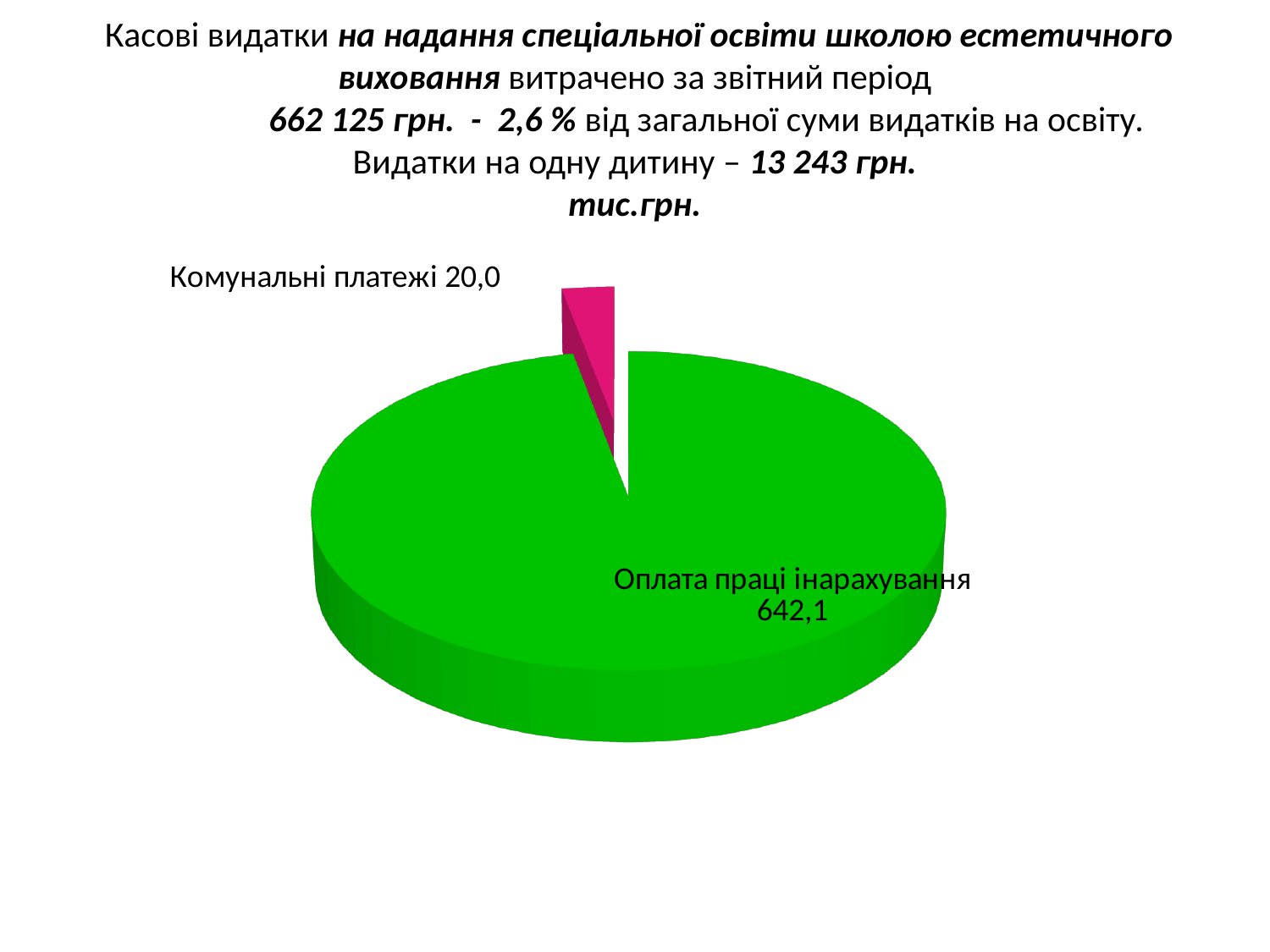

# Касові видатки на надання спеціальної освіти школою естетичного виховання витрачено за звітний період 662 125 грн.  -  2,6 % від загальної суми видатків на освіту. Видатки на одну дитину – 13 243 грн. тис.грн.

[unsupported chart]